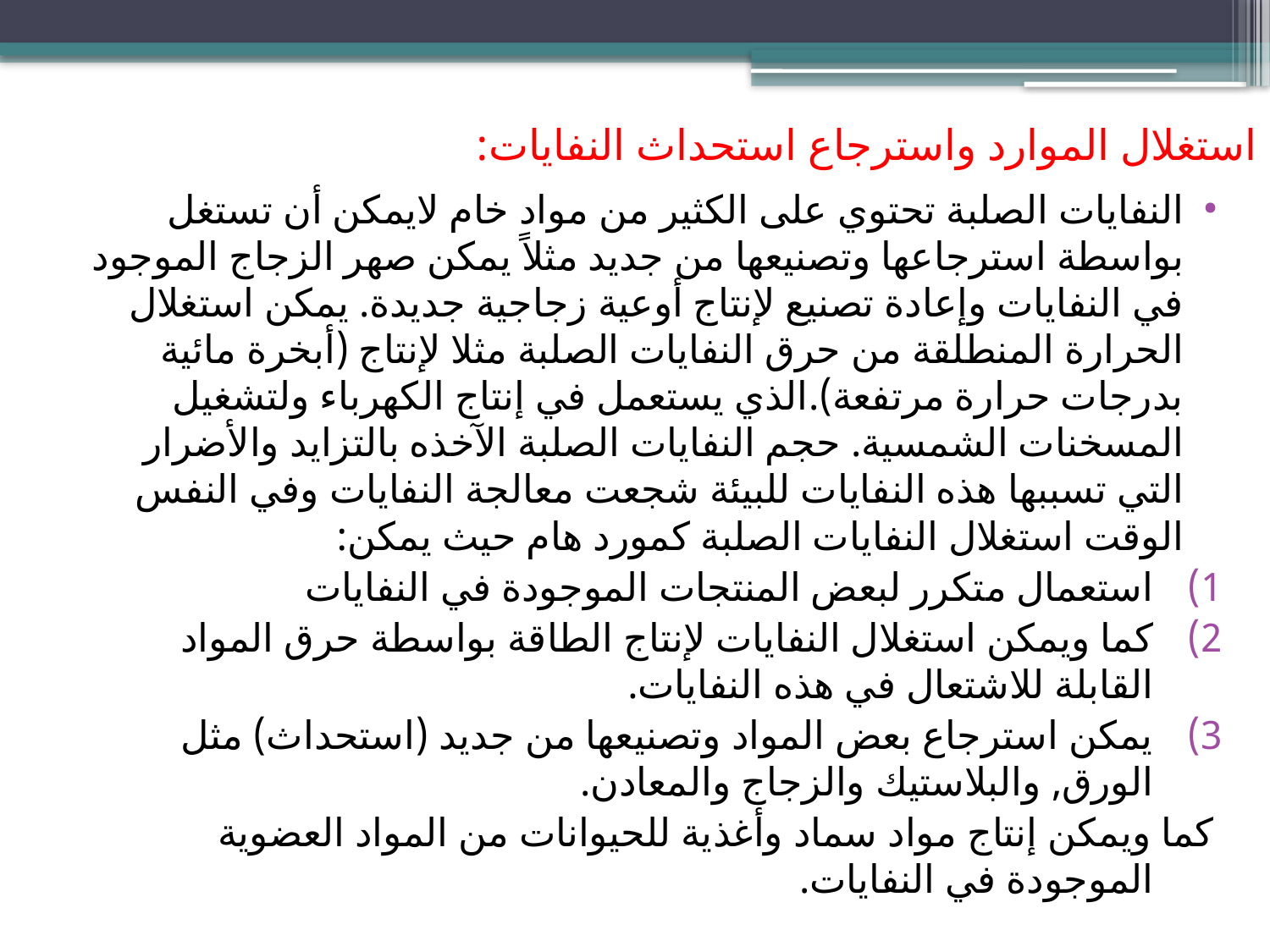

# استغلال الموارد واسترجاع استحداث النفايات:
النفايات الصلبة تحتوي على الكثير من مواد خام لايمكن أن تستغل بواسطة استرجاعها وتصنيعها من جديد مثلاً يمكن صهر الزجاج الموجود في النفايات وإعادة تصنيع لإنتاج أوعية زجاجية جديدة. يمكن استغلال الحرارة المنطلقة من حرق النفايات الصلبة مثلا لإنتاج (أبخرة مائية بدرجات حرارة مرتفعة).الذي يستعمل في إنتاج الكهرباء ولتشغيل المسخنات الشمسية. حجم النفايات الصلبة الآخذه بالتزايد والأضرار التي تسببها هذه النفايات للبيئة شجعت معالجة النفايات وفي النفس الوقت استغلال النفايات الصلبة كمورد هام حيث يمكن:
استعمال متكرر لبعض المنتجات الموجودة في النفايات
كما ويمكن استغلال النفايات لإنتاج الطاقة بواسطة حرق المواد القابلة للاشتعال في هذه النفايات.
يمكن استرجاع بعض المواد وتصنيعها من جديد (استحداث) مثل الورق, والبلاستيك والزجاج والمعادن.
كما ويمكن إنتاج مواد سماد وأغذية للحيوانات من المواد العضوية الموجودة في النفايات.